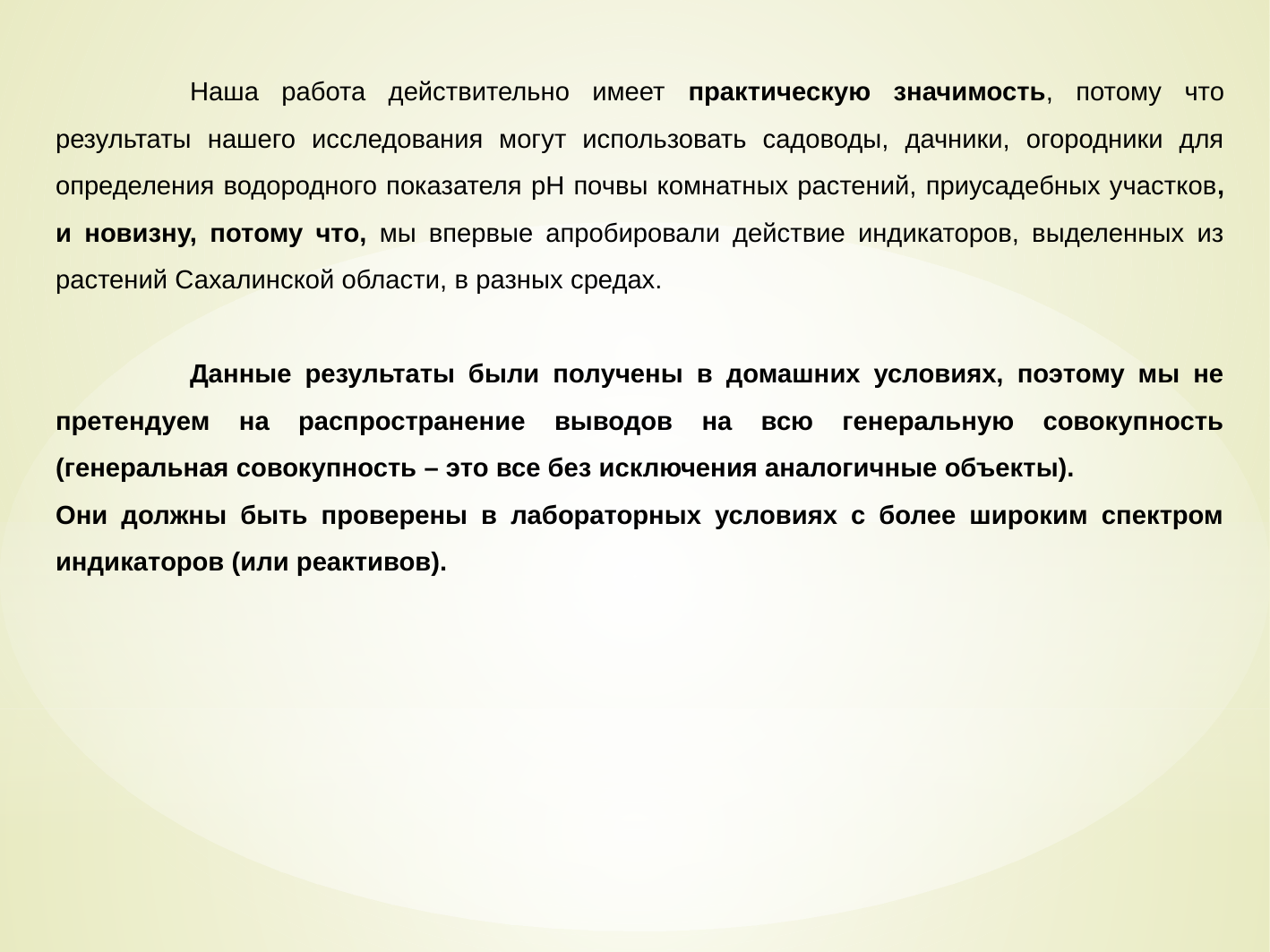

Наша работа действительно имеет практическую значимость, потому что результаты нашего исследования могут использовать садоводы, дачники, огородники для определения водородного показателя pH почвы комнатных растений, приусадебных участков, и новизну, потому что, мы впервые апробировали действие индикаторов, выделенных из растений Сахалинской области, в разных средах.

	Данные результаты были получены в домашних условиях, поэтому мы не претендуем на распространение выводов на всю генеральную совокупность (генеральная совокупность – это все без исключения аналогичные объекты).
Они должны быть проверены в лабораторных условиях с более широким спектром индикаторов (или реактивов).